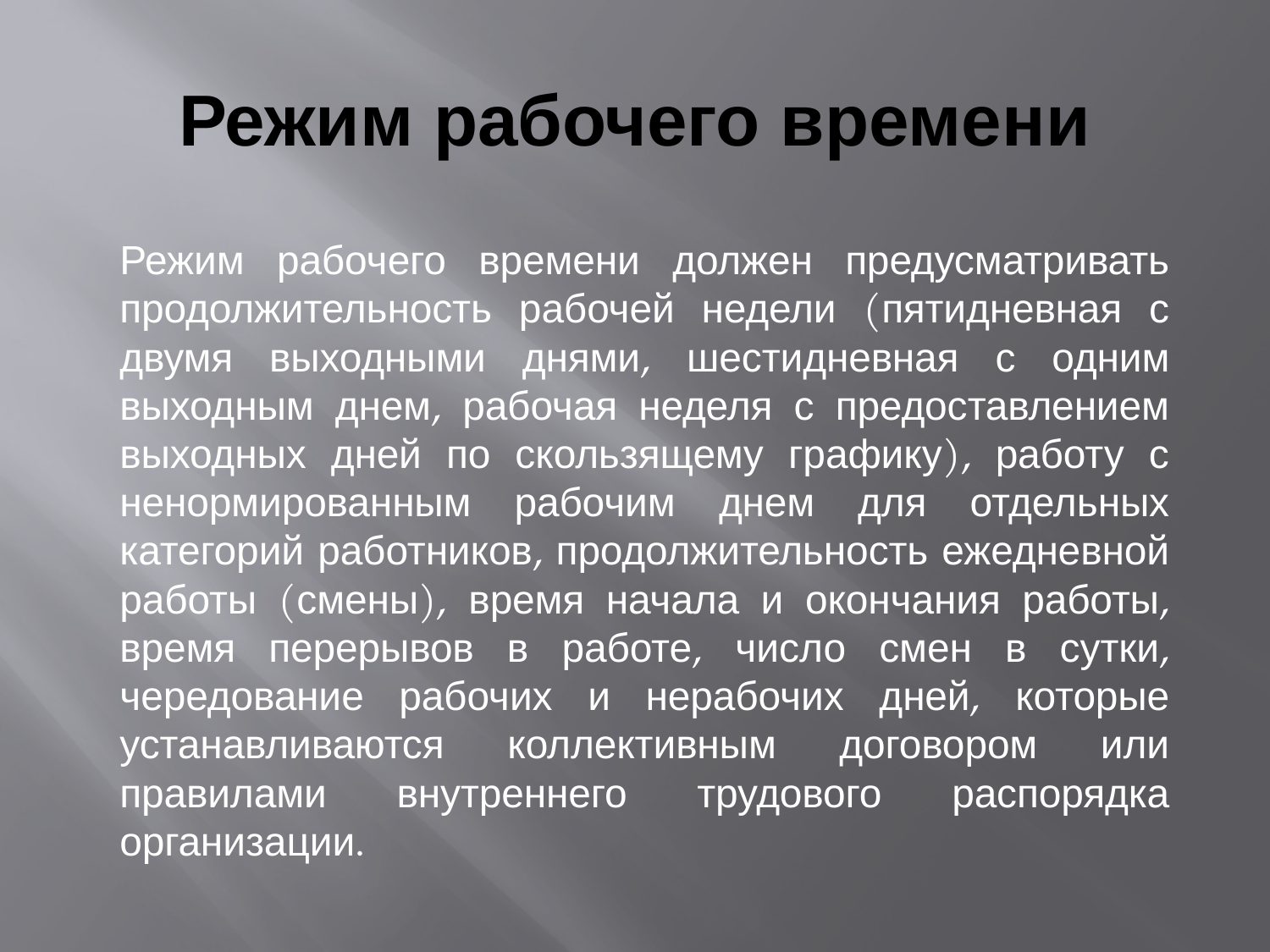

# Режим рабочего времени
	Режим рабочего времени должен предусматривать продолжительность рабочей недели (пятидневная с двумя выходными днями, шестидневная с одним выходным днем, рабочая неделя с предоставлением выходных дней по скользящему графику), работу с ненормированным рабочим днем для отдельных категорий работников, продолжительность ежедневной работы (смены), время начала и окончания работы, время перерывов в работе, число смен в сутки, чередование рабочих и нерабочих дней, которые устанавливаются коллективным договором или правилами внутреннего трудового распорядка организации.